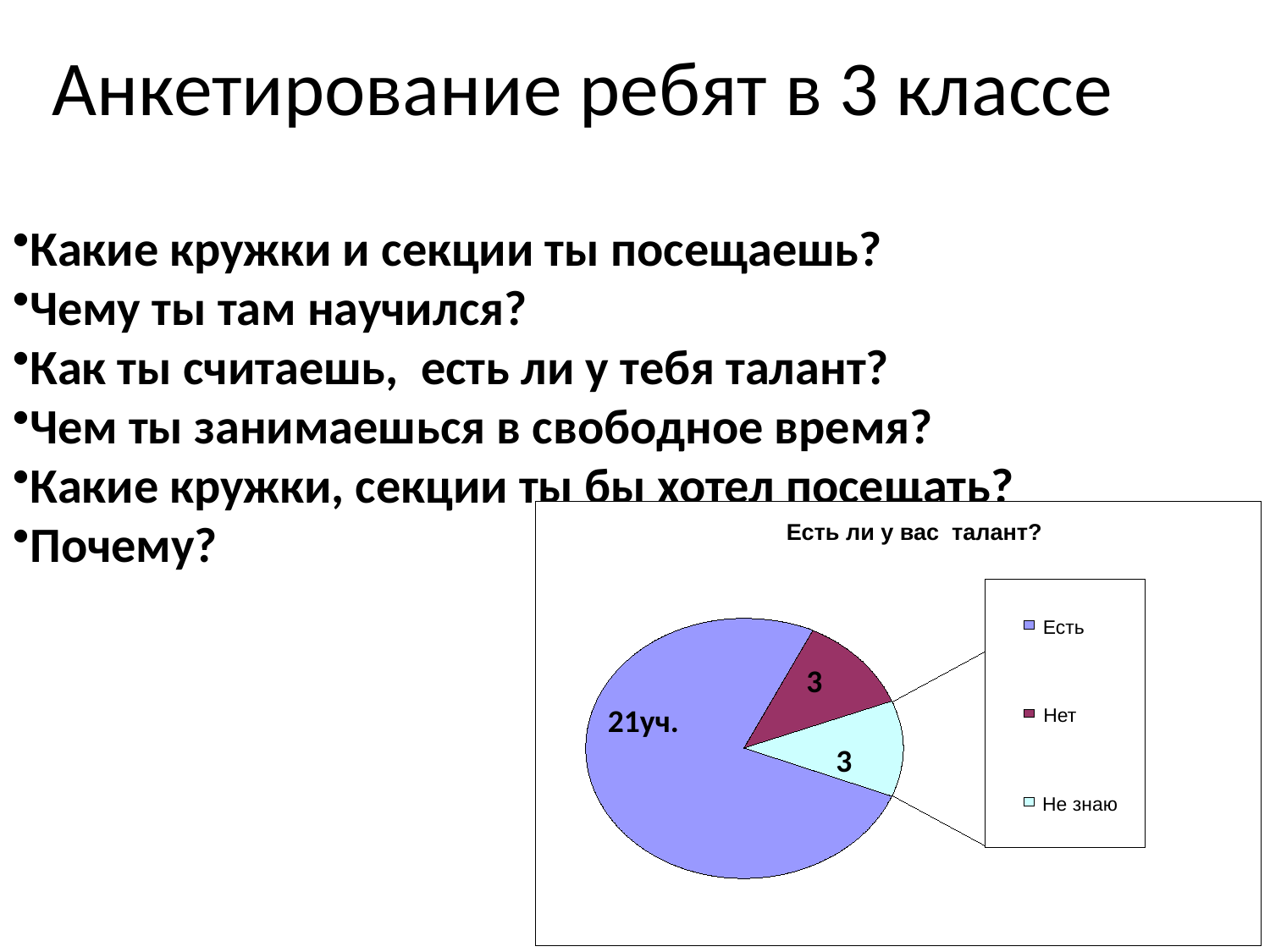

# Анкетирование ребят в 3 классе

Какие кружки и секции ты посещаешь?
Чему ты там научился?
Как ты считаешь,  есть ли у тебя талант?
Чем ты занимаешься в свободное время?
Какие кружки, секции ты бы хотел посещать?
Почему?

Есть ли у вас  талант?

Есть

Нет

Не знаю

3
21уч.
3